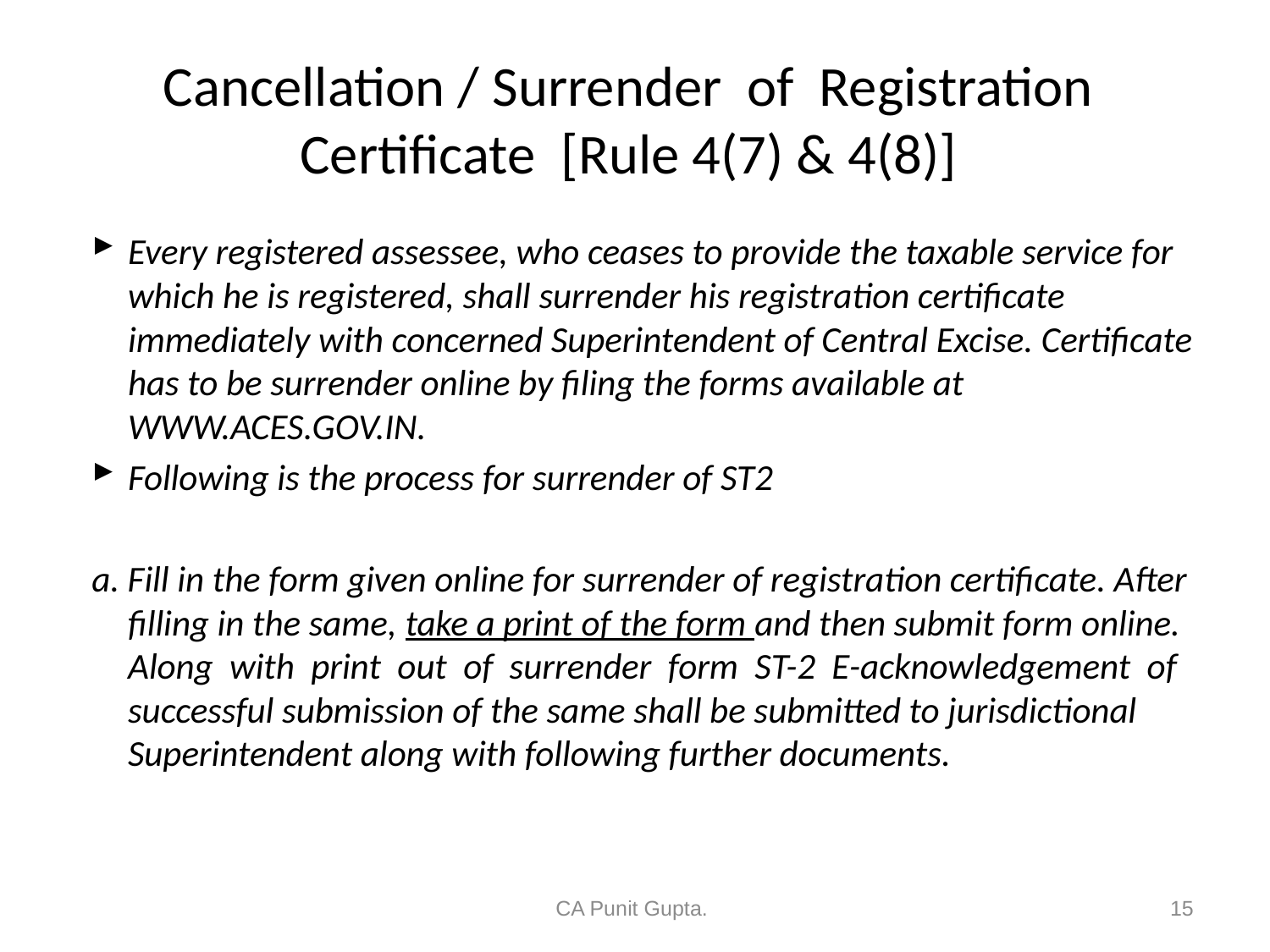

# Cancellation / Surrender  of  Registration  Certificate  [Rule 4(7) & 4(8)]
Every registered assessee, who ceases to provide the taxable service for which he is registered, shall surrender his registration certificate immediately with concerned Superintendent of Central Excise. Certificate has to be surrender online by filing the forms available at WWW.ACES.GOV.IN.
Following is the process for surrender of ST2

a. Fill in the form given online for surrender of registration certificate. After filling in the same, take a print of the form and then submit form online. 	Along  with  print  out  of  surrender  form  ST-2  E-acknowledgement  of successful submission of the same shall be submitted to jurisdictional Superintendent along with following further documents.

CA Punit Gupta.
15